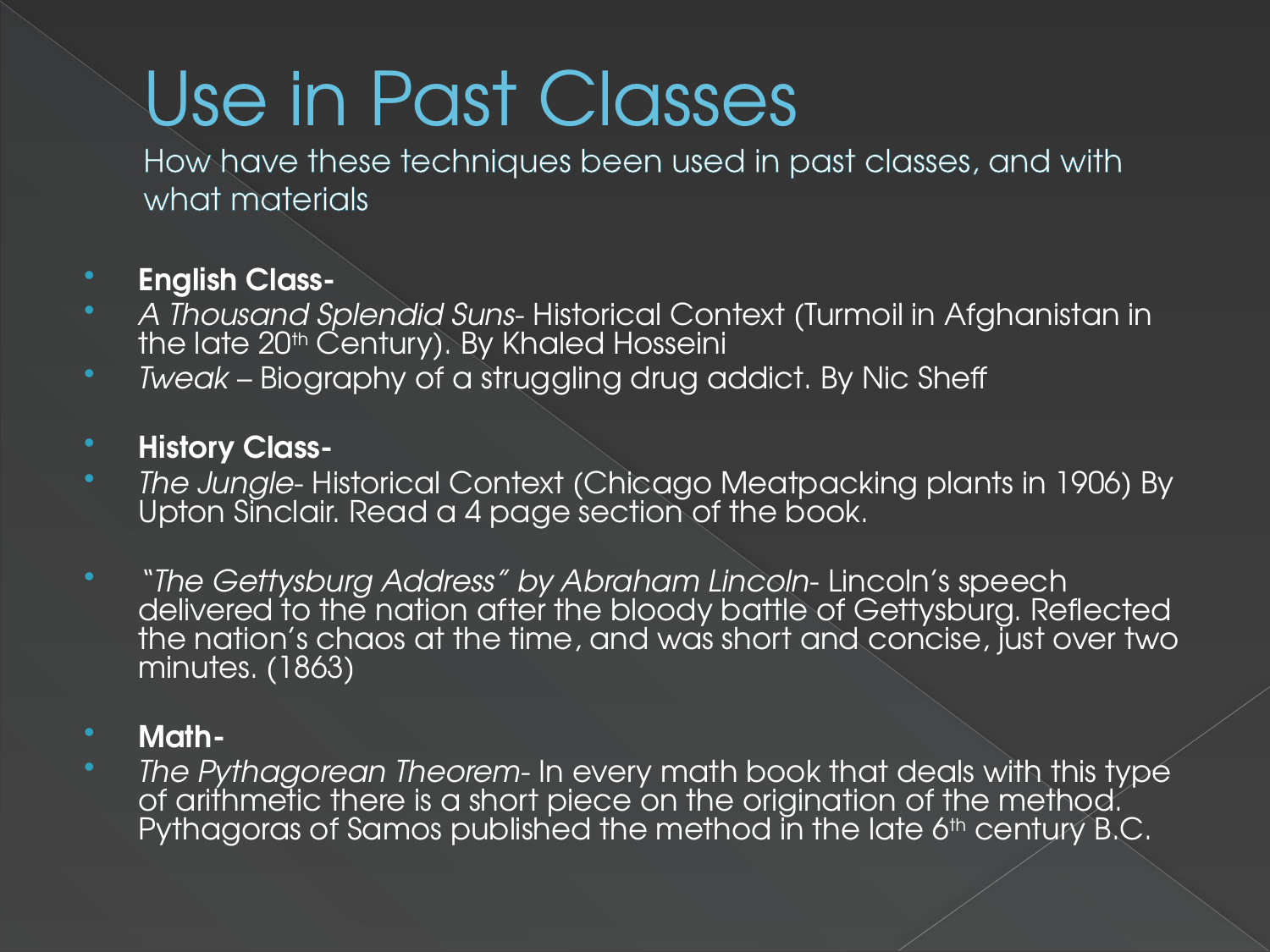

# Use in Past Classes How have these techniques been used in past classes, and with what materials
English Class-
A Thousand Splendid Suns- Historical Context (Turmoil in Afghanistan in the late 20th Century). By Khaled Hosseini
Tweak – Biography of a struggling drug addict. By Nic Sheff

History Class-
The Jungle- Historical Context (Chicago Meatpacking plants in 1906) By Upton Sinclair. Read a 4 page section of the book.

“The Gettysburg Address” by Abraham Lincoln- Lincoln’s speech delivered to the nation after the bloody battle of Gettysburg. Reflected the nation’s chaos at the time, and was short and concise, just over two minutes. (1863)

Math-
The Pythagorean Theorem- In every math book that deals with this type of arithmetic there is a short piece on the origination of the method. Pythagoras of Samos published the method in the late 6th century B.C.